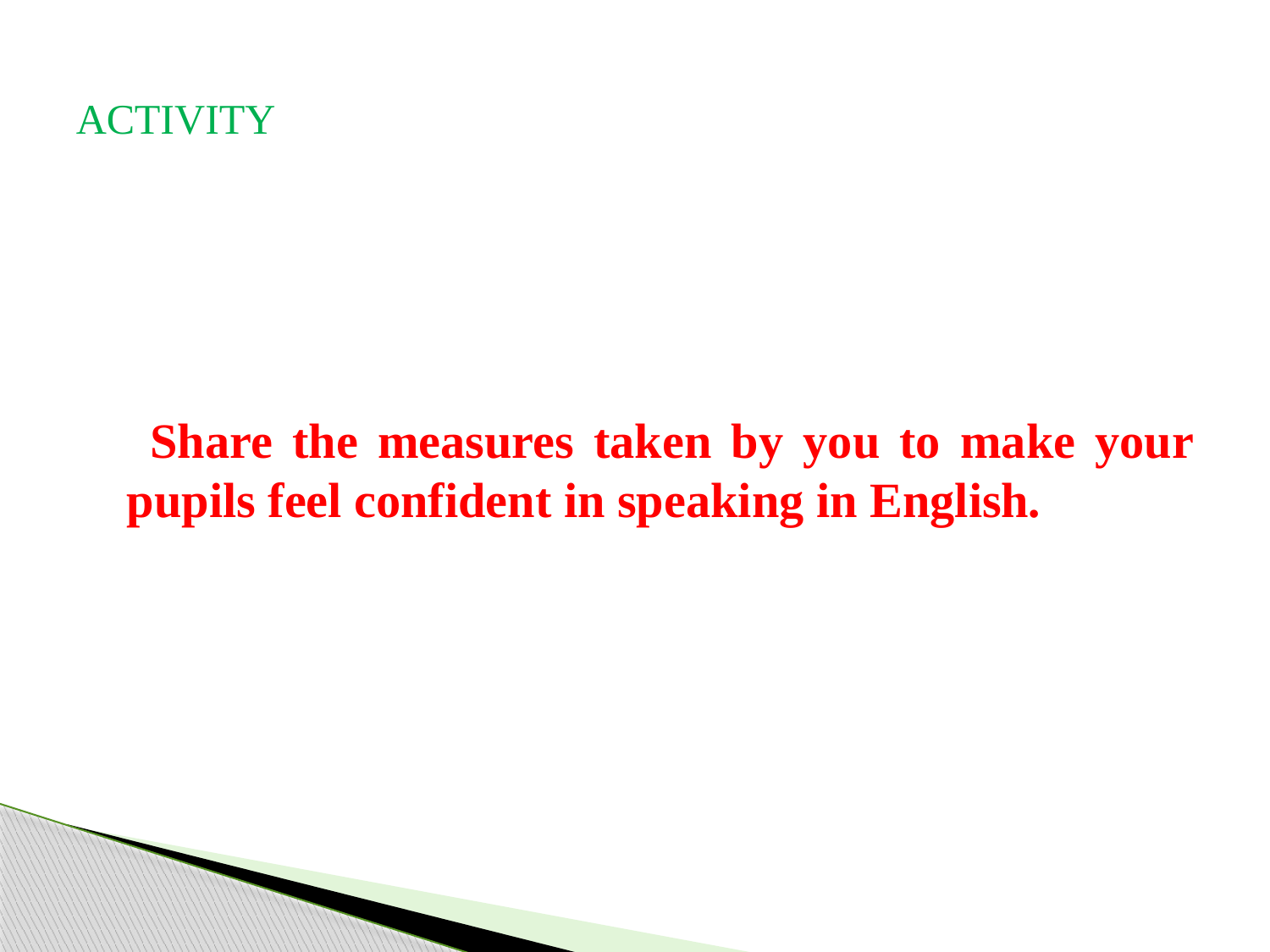

# ACTIVITY

   Share the measures taken by you to make your pupils feel confident in speaking in English.